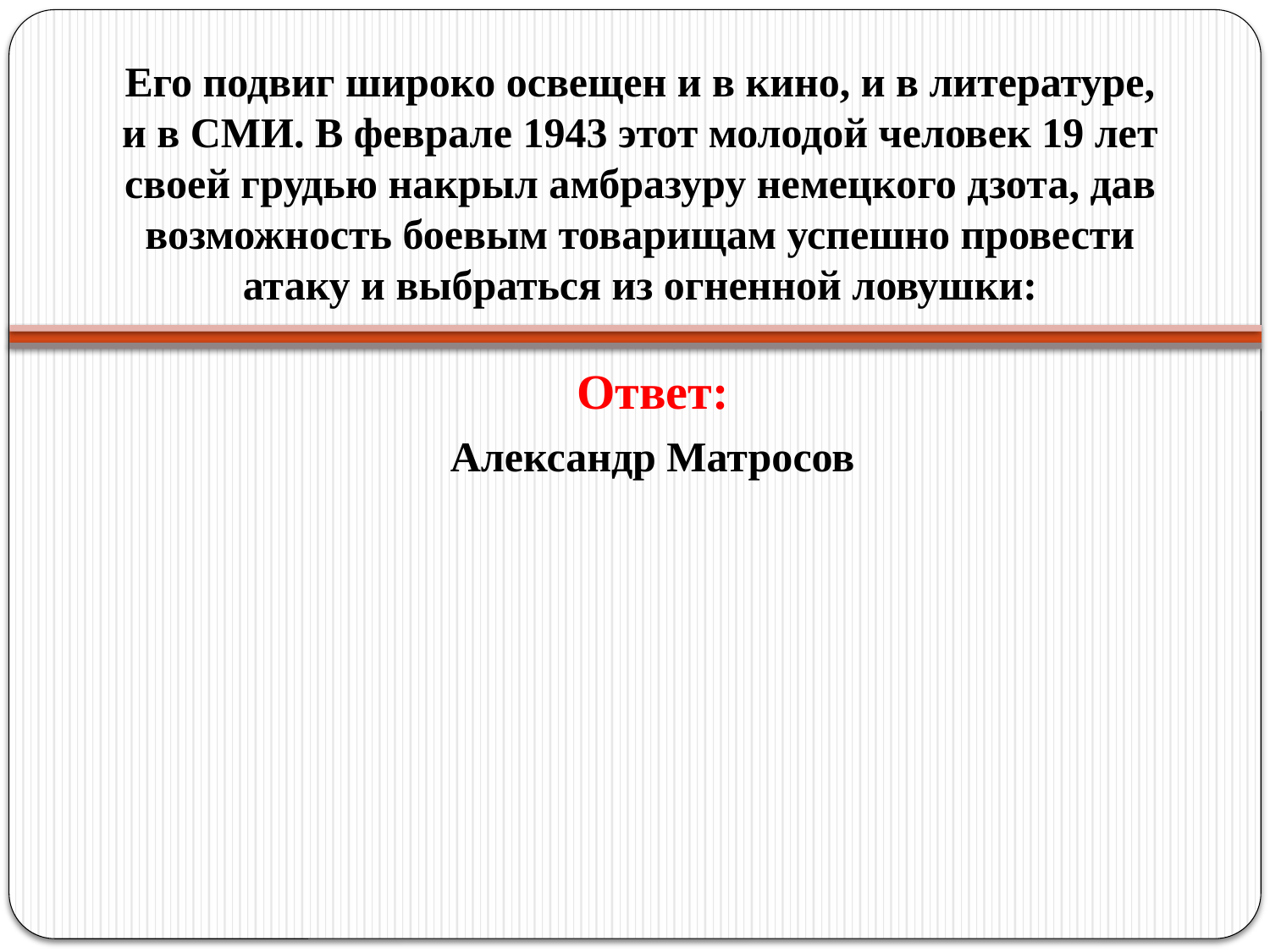

# Его подвиг широко освещен и в кино, и в литературе, и в СМИ. В феврале 1943 этот молодой человек 19 лет своей грудью накрыл амбразуру немецкого дзота, дав возможность боевым товарищам успешно провести атаку и выбраться из огненной ловушки:
Ответ:
Александр Матросов